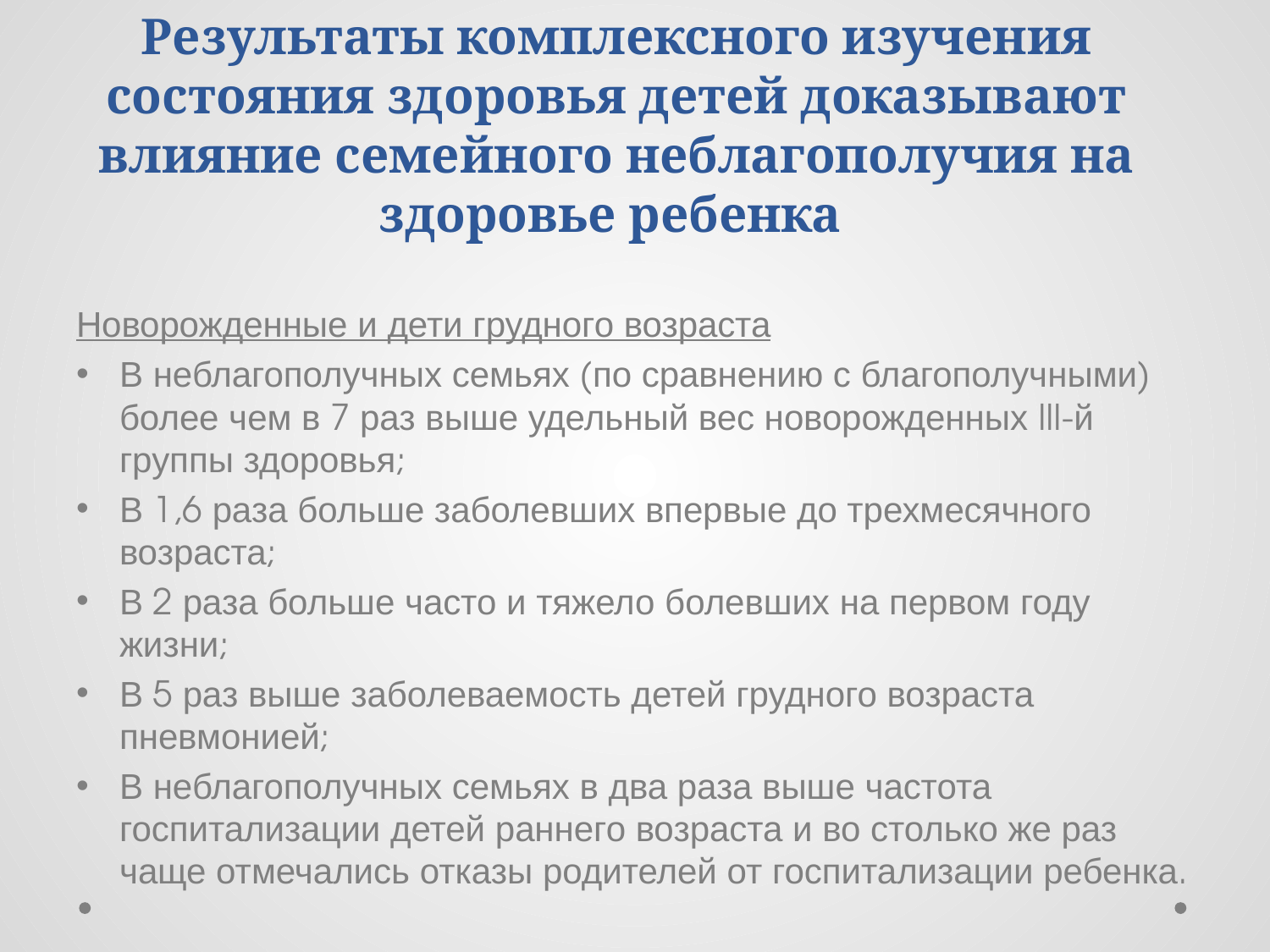

# Результаты комплексного изучения состояния здоровья детей доказывают влияние семейного неблагополучия на здоровье ребенка

Новорожденные и дети грудного возраста
В неблагополучных семьях (по сравнению с благополучными) более чем в 7 раз выше удельный вес новорожденных III-й группы здоровья;
В 1,6 раза больше заболевших впервые до трехмесячного возраста;
В 2 раза больше часто и тяжело болевших на первом году жизни;
В 5 раз выше заболеваемость детей грудного возраста пневмонией;
В неблагополучных семьях в два раза выше частота госпитализации детей раннего возраста и во столько же раз чаще отмечались отказы родителей от госпитализации ребенка.